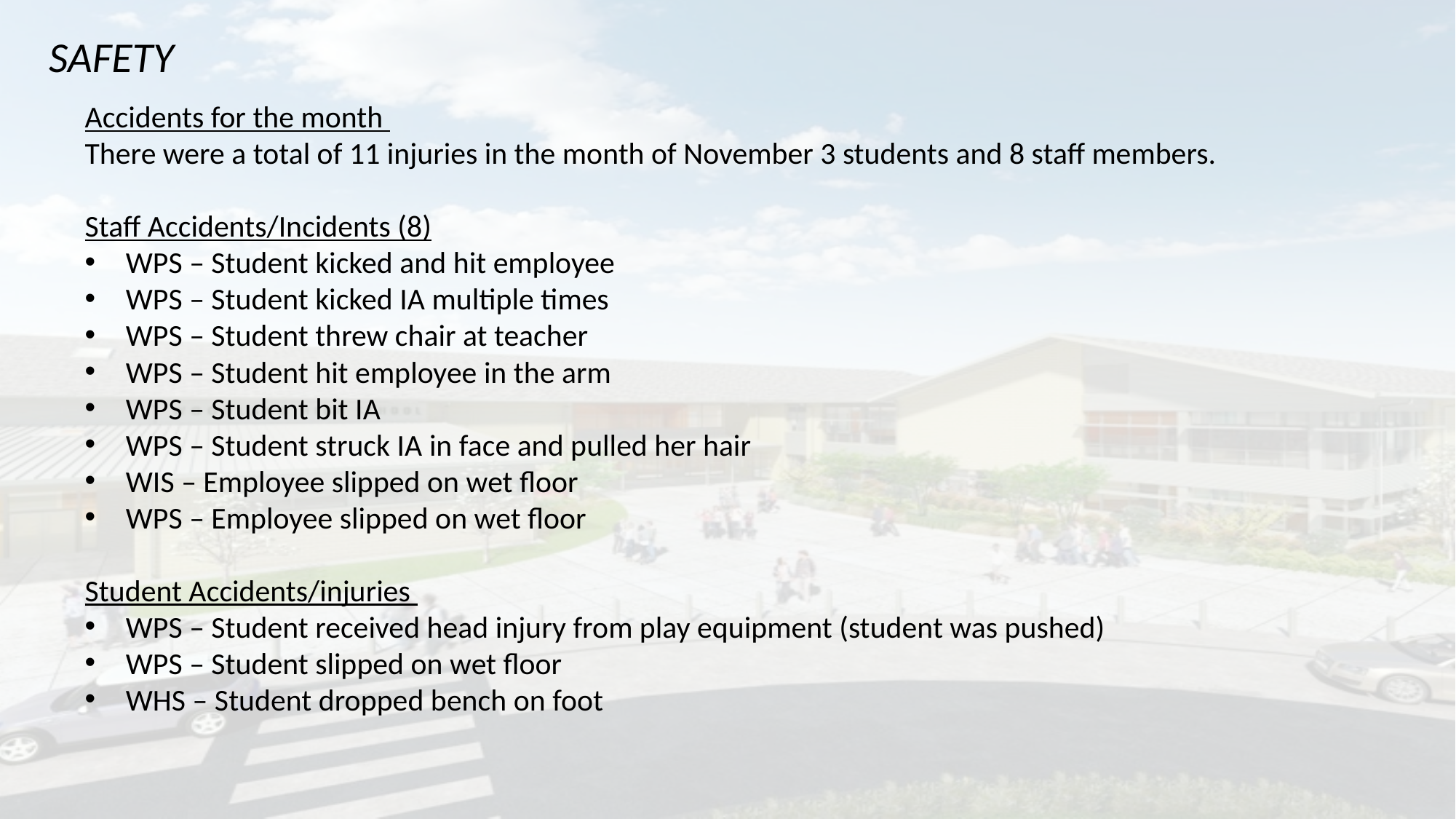

SAFETY

Accidents for the month
There were a total of 11 injuries in the month of November 3 students and 8 staff members.

Staff Accidents/Incidents (8)
WPS – Student kicked and hit employee
WPS – Student kicked IA multiple times
WPS – Student threw chair at teacher
WPS – Student hit employee in the arm
WPS – Student bit IA
WPS – Student struck IA in face and pulled her hair
WIS – Employee slipped on wet floor
WPS – Employee slipped on wet floor

Student Accidents/injuries
WPS – Student received head injury from play equipment (student was pushed)
WPS – Student slipped on wet floor
WHS – Student dropped bench on foot